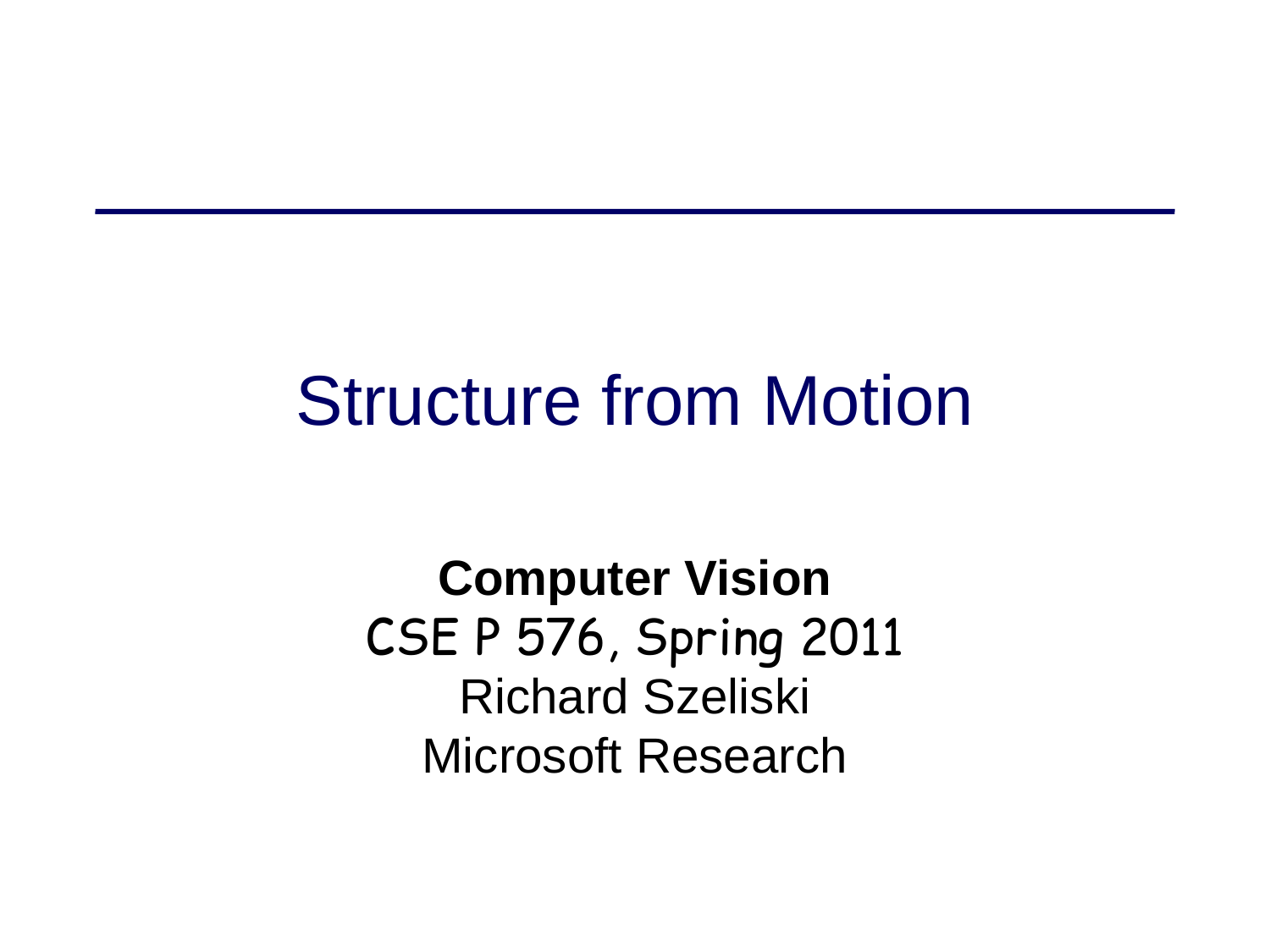

# Structure from Motion
Computer Vision
CSE P 576, Spring 2011
Richard Szeliski
Microsoft Research